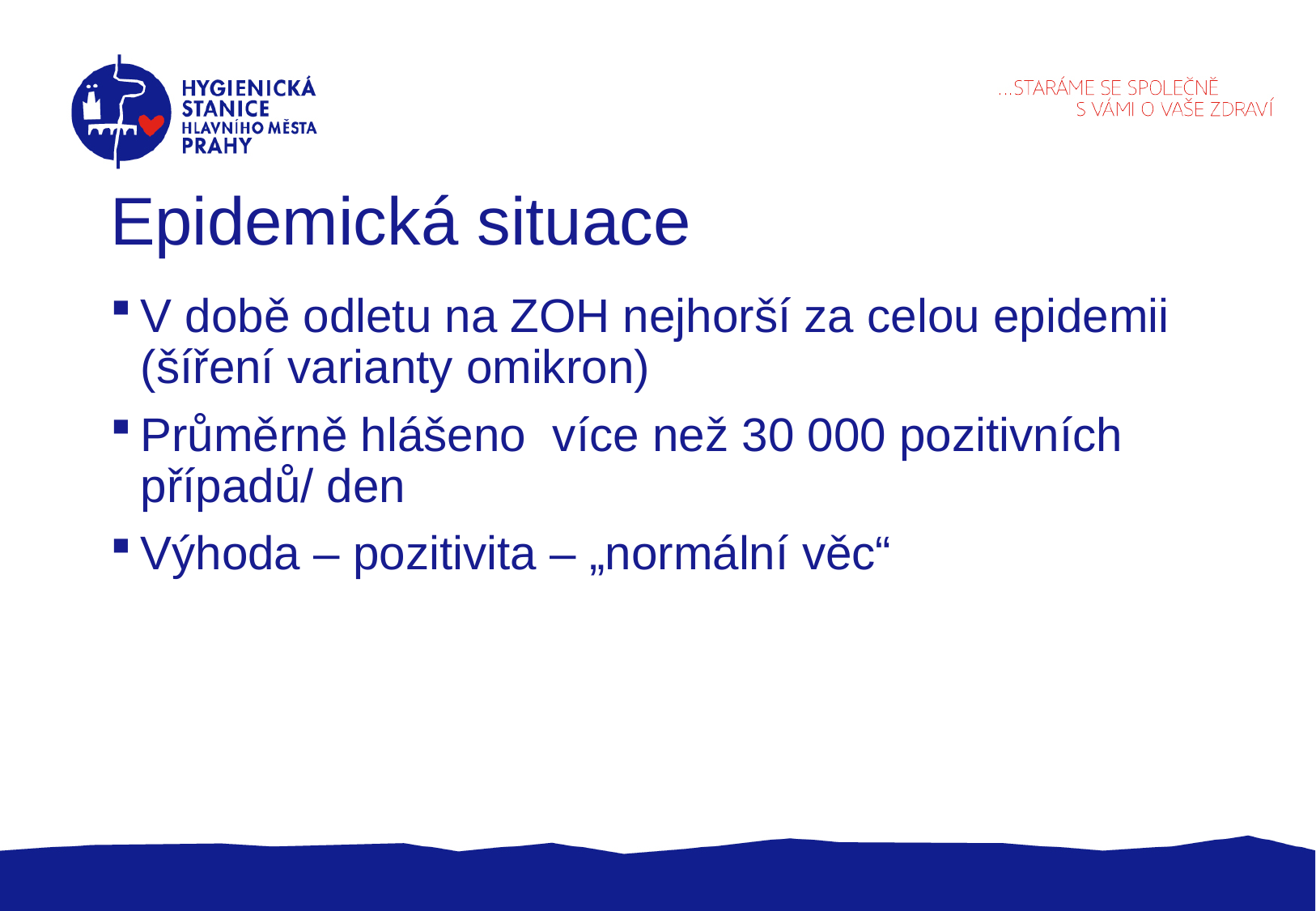

# Epidemická situace
V době odletu na ZOH nejhorší za celou epidemii (šíření varianty omikron)
Průměrně hlášeno  více než 30 000 pozitivních případů/ den
Výhoda – pozitivita – „normální věc“